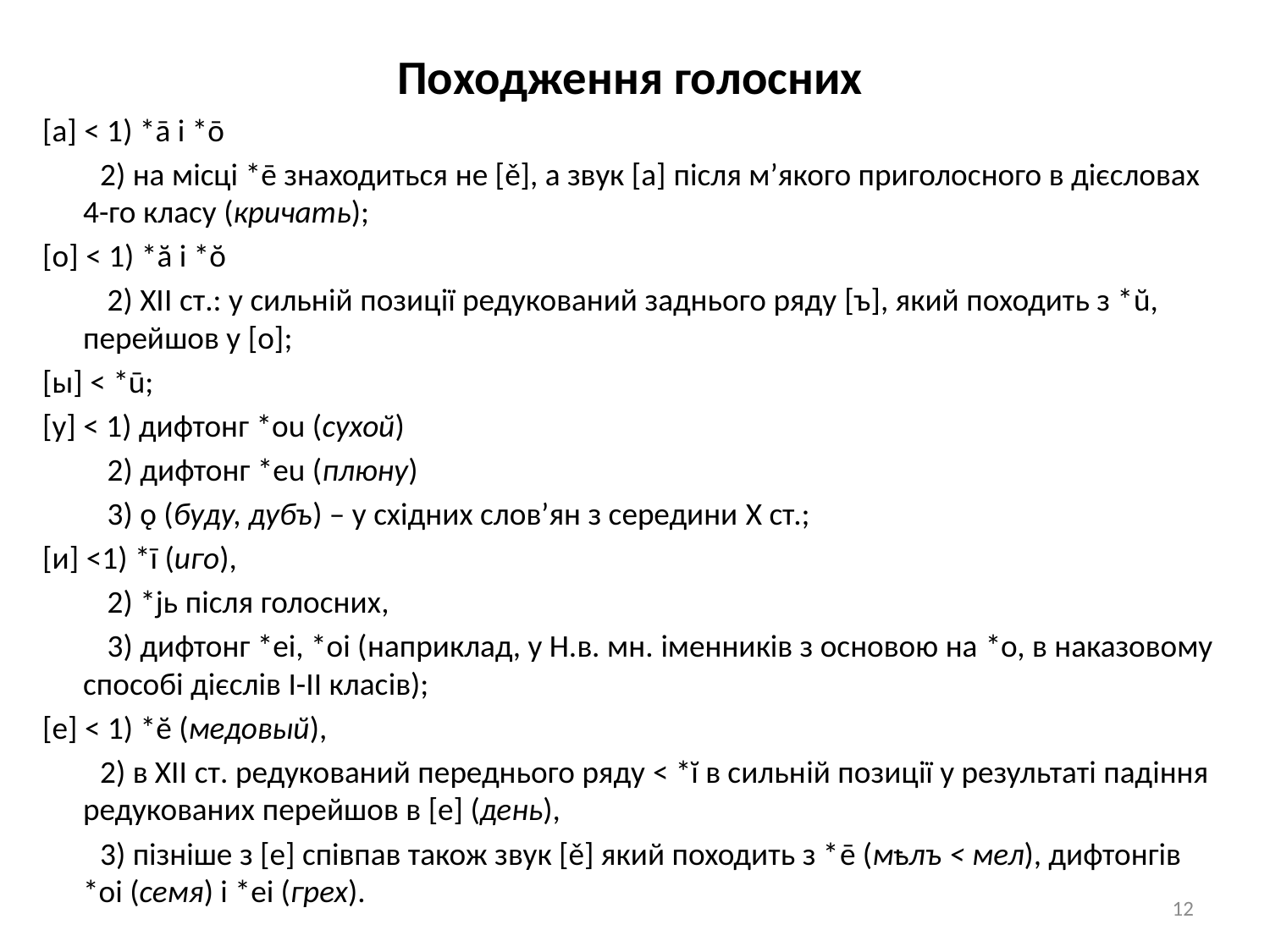

Походження голосних
[а] < 1) *ā і *ō
        2) на місці *ē знаходиться не [ě], а звук [а] після м’якого приголосного в дієсловах 4-го класу (кричать);
[о] < 1) *ă і *ŏ
         2) XII ст.: у сильній позиції редукований заднього ряду [ъ], який походить з *ŭ, перейшов у [о];
[ы] < *ū;
[у] < 1) дифтонг *ou (сухой)
         2) дифтонг *eu (плюну)
         3) ǫ (буду, дубъ) – у східних слов’ян з середини X ст.;
[и] <1) *ī (иго),
         2) *jь після голосних,
         3) дифтонг *ei, *oi (наприклад, у Н.в. мн. іменників з основою на *o, в наказовому способі дієслів I-II класів);
[е] < 1) *ĕ (медовый),
        2) в XII ст. редукований переднього ряду < *ĭ в сильній позиції у результаті падіння редукованих перейшов в [е] (день),
        3) пізніше з [е] співпав також звук [ě] який походить з *ē (мҍлъ < мел), дифтонгів *oi (семя) і *ei (грех).
12